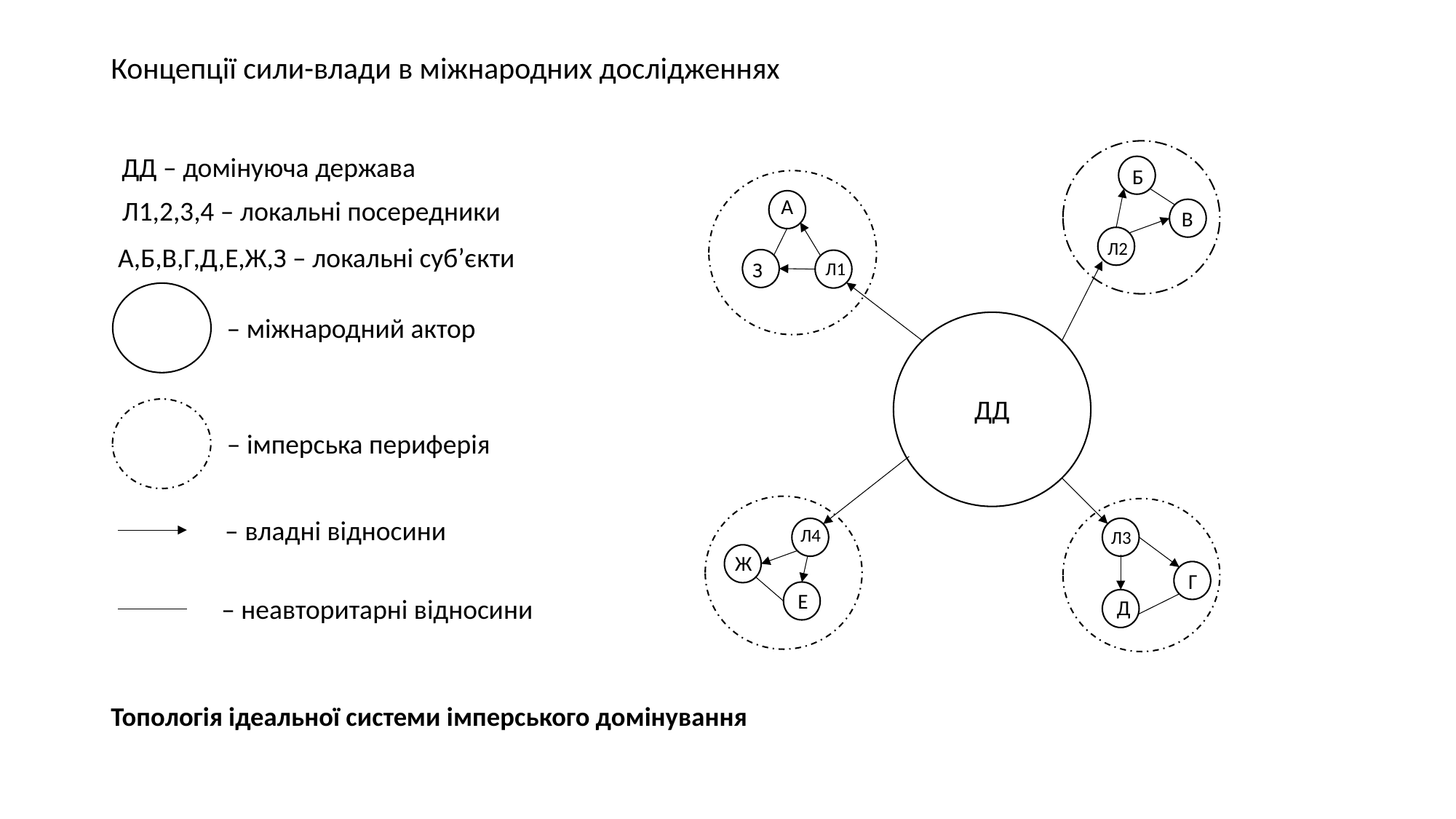

# Концепції сили-влади в міжнародних дослідженнях

ДД – домінуюча держава

Б

А
Л1,2,3,4 – локальні посередники

В

Л2
А,Б,В,Г,Д,Е,Ж,З – локальні суб’єкти

З
Л1

 – міжнародний актор

ДД

 – імперська периферія

 – владні відносини

Л4
Л3
Ж

Г

Е
 – неавторитарні відносини
Д

Топологія ідеальної системи імперського домінування